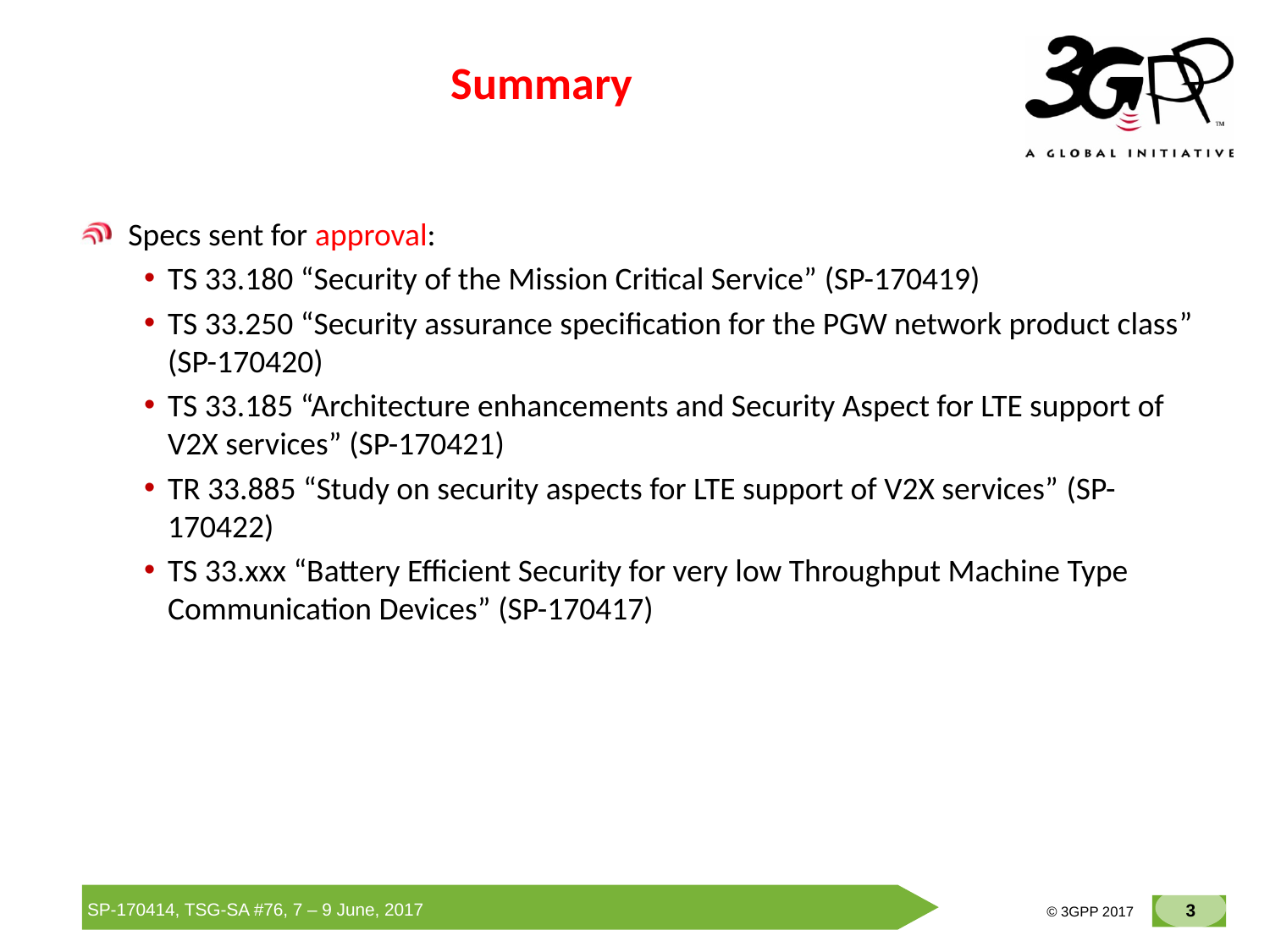

# Summary
Specs sent for approval:
TS 33.180 “Security of the Mission Critical Service” (SP-170419)
TS 33.250 “Security assurance specification for the PGW network product class” (SP-170420)
TS 33.185 “Architecture enhancements and Security Aspect for LTE support of V2X services” (SP-170421)
TR 33.885 “Study on security aspects for LTE support of V2X services” (SP-170422)
TS 33.xxx “Battery Efficient Security for very low Throughput Machine Type Communication Devices” (SP-170417)